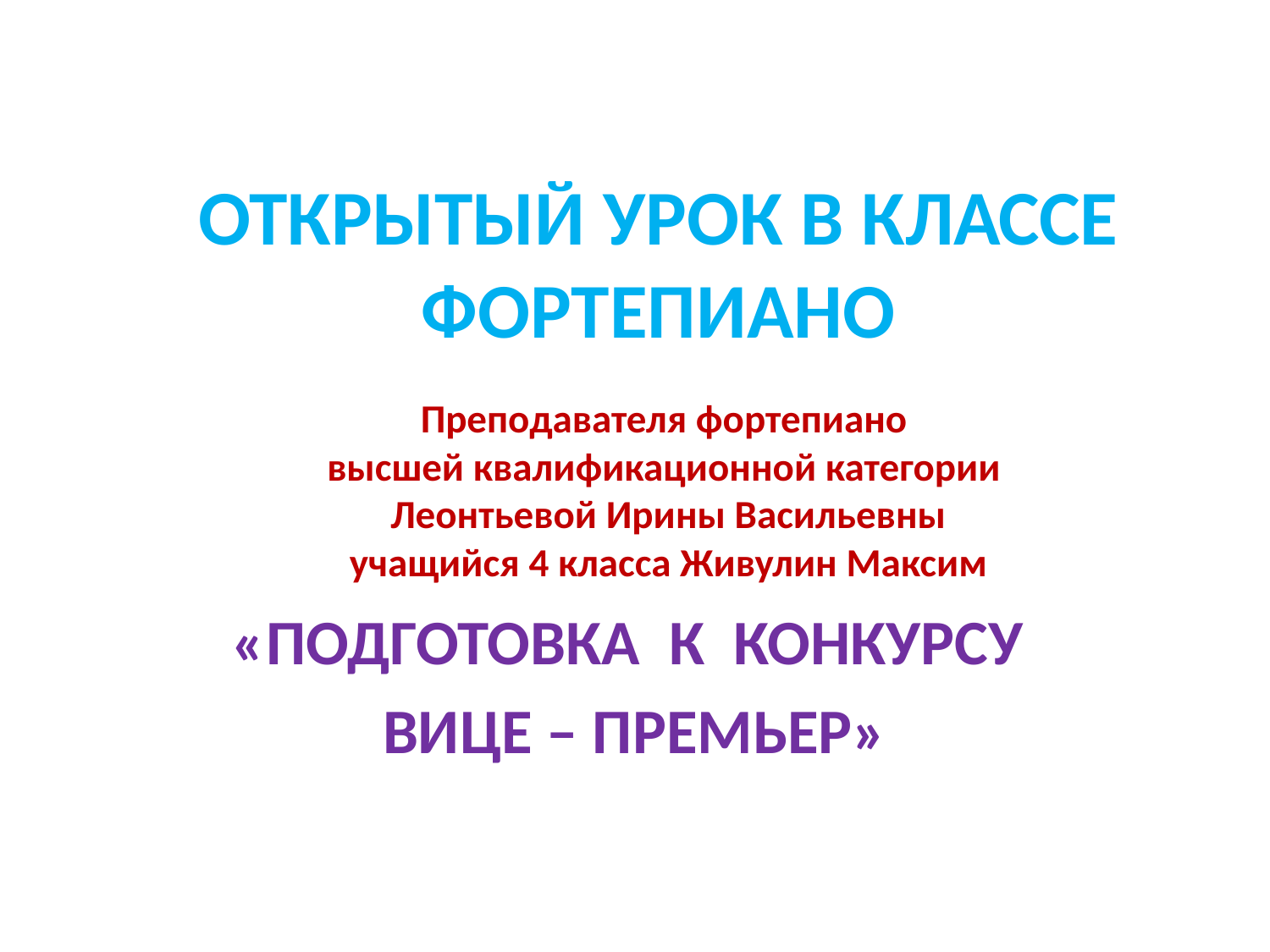

# ОТКРЫТЫЙ УРОК В КЛАССЕ ФОРТЕПИАНО
Преподавателя фортепиано
высшей квалификационной категории
Леонтьевой Ирины Васильевны
учащийся 4 класса Живулин Максим
«ПОДГОТОВКА  К  КОНКУРСУ
ВИЦЕ – ПРЕМЬЕР»